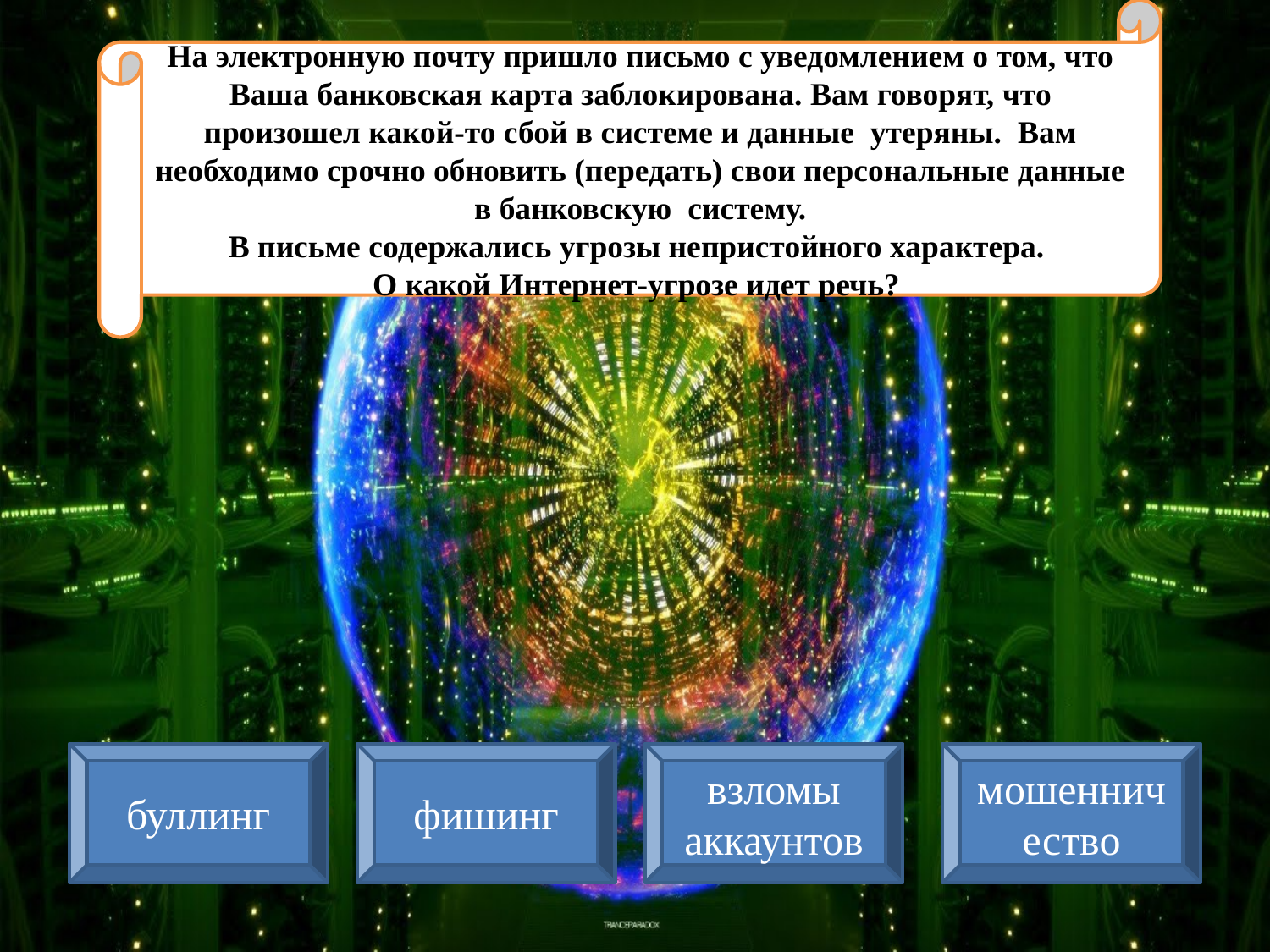

На электронную почту пришло письмо с уведомлением о том, что Ваша банковская карта заблокирована. Вам говорят, что произошел какой-то сбой в системе и данные  утеряны.  Вам необходимо срочно обновить (передать) свои персональные данные в банковскую  систему.
В письме содержались угрозы непристойного характера.
О какой Интернет-угрозе идет речь?
буллинг
фишинг
взломы аккаунтов
мошенничество